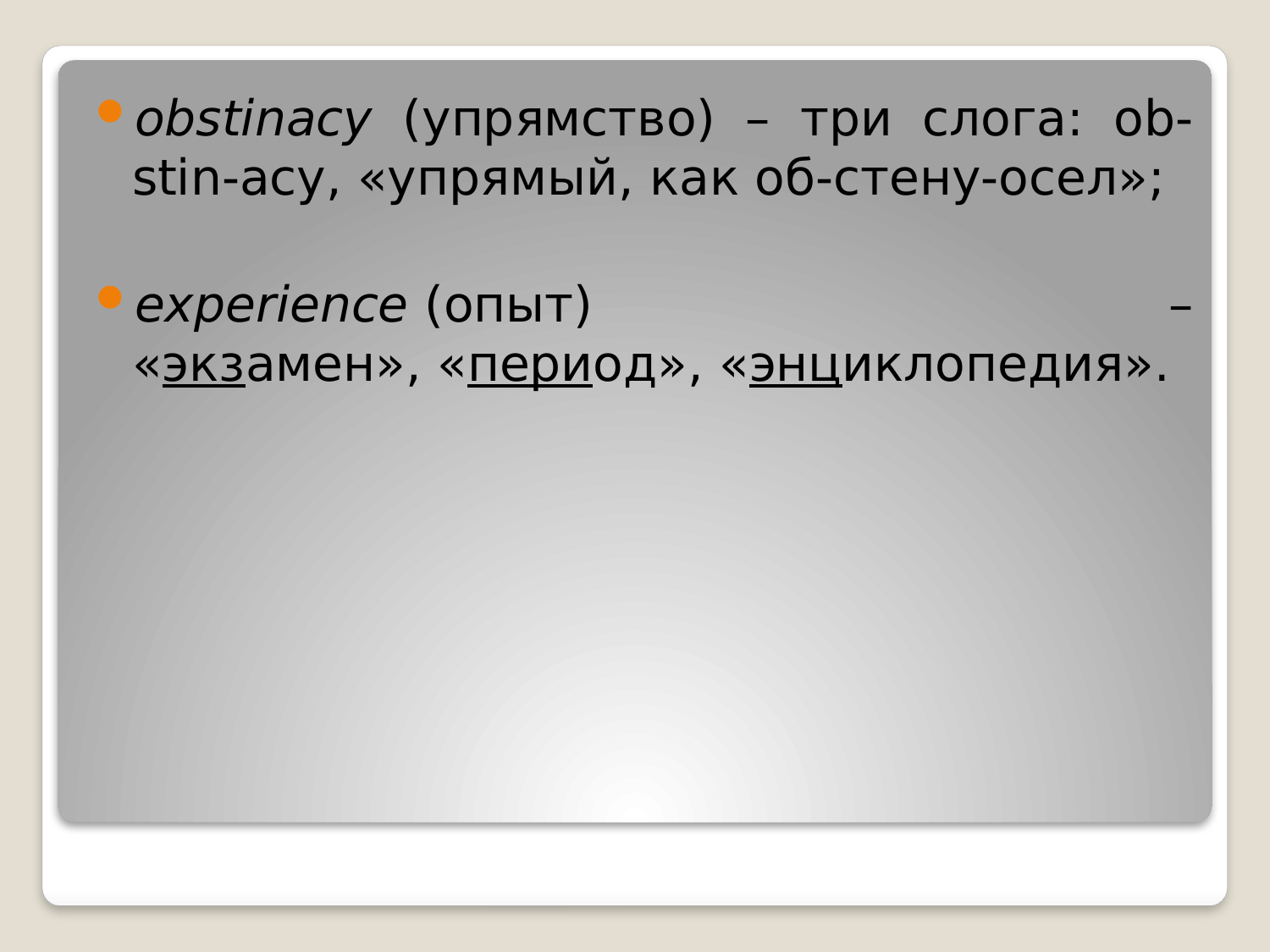

obstinacy (упрямство) – три слога: ob-stin-acy, «упрямый, как об-стену-осел»;

experience (опыт) – «экзамен», «период», «энциклопедия».

#